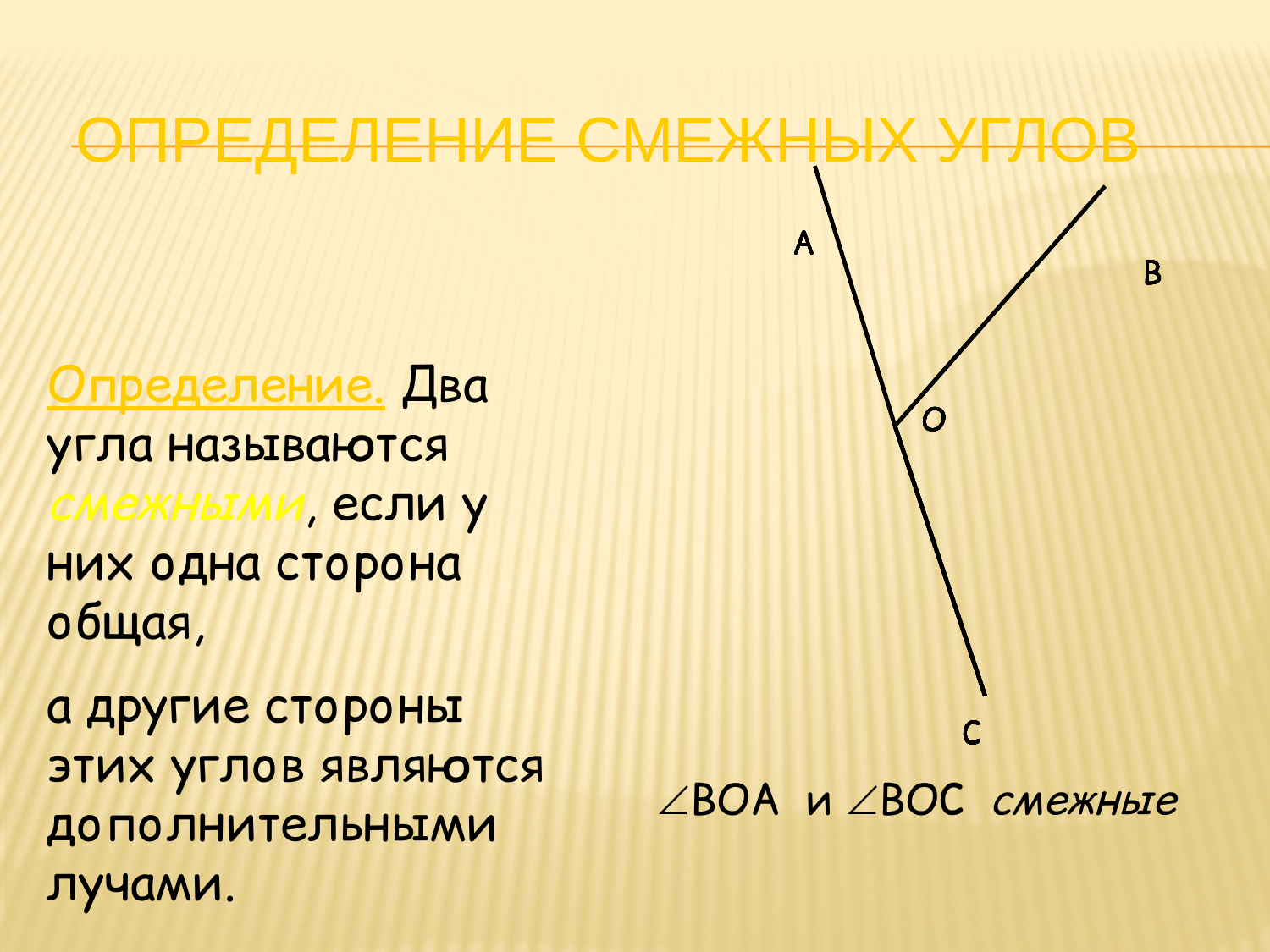

# Определение смежных углов

А
В
О
С
А
В
О
С
А
В
О
С
А
В
О
С
А
В
О
С
А
В
О
С
А
В
О
С
А
В
О
С
Определение. Два угла называются смежными, если у них одна сторона общая,
а другие стороны этих углов являются дополнительными лучами.

∠ВОА  и ∠ВОС  смежные